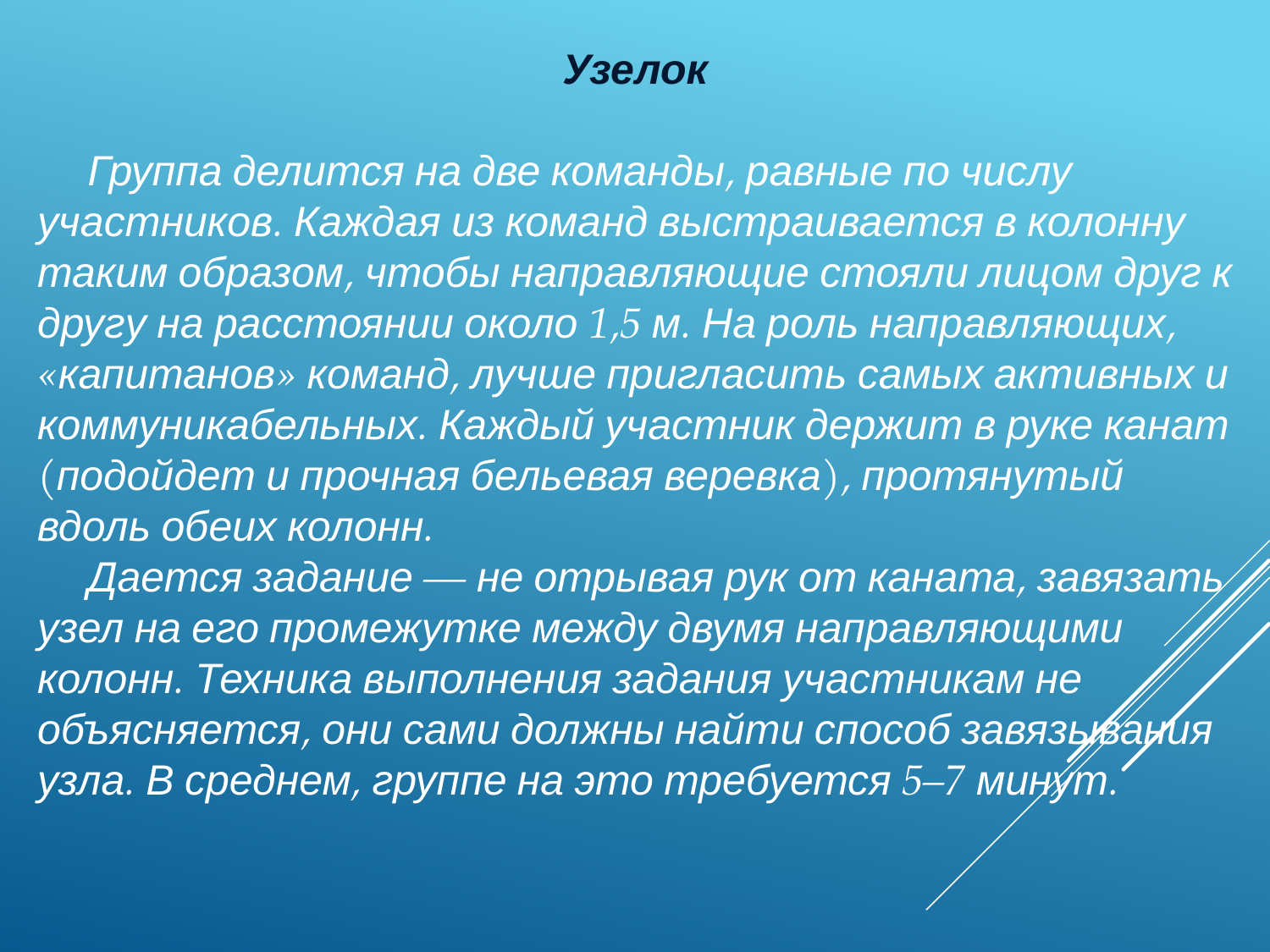

Узелок

Группа делится на две команды, равные по числу участников. Каждая из команд выстраивается в колонну таким образом, чтобы направляющие стояли лицом друг к другу на расстоянии около 1,5 м. На роль направляющих, «капитанов» команд, лучше пригласить самых активных и коммуникабельных. Каждый участник держит в руке канат (подойдет и прочная бельевая веревка), протянутый вдоль обеих колонн.
Дается задание — не отрывая рук от каната, завязать узел на его промежутке между двумя направляющими колонн. Техника выполнения задания участникам не объясняется, они сами должны найти способ завязывания узла. В среднем, группе на это требуется 5–7 минут.